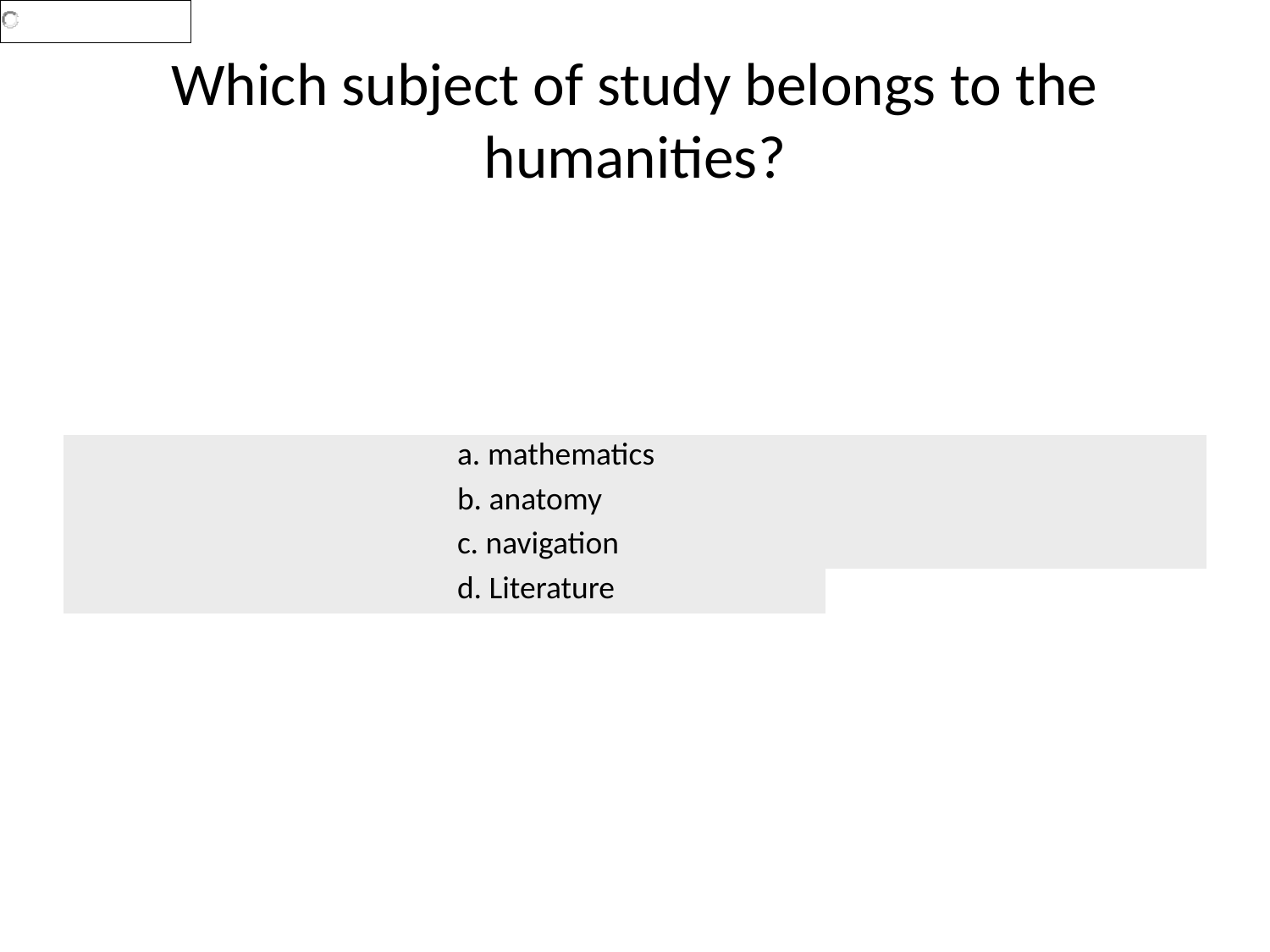

# Which subject of study belongs to the humanities?
|  | a. mathematics |  |
| --- | --- | --- |
|  | b. anatomy |  |
|  | c. navigation |  |
|  | d. Literature |  |